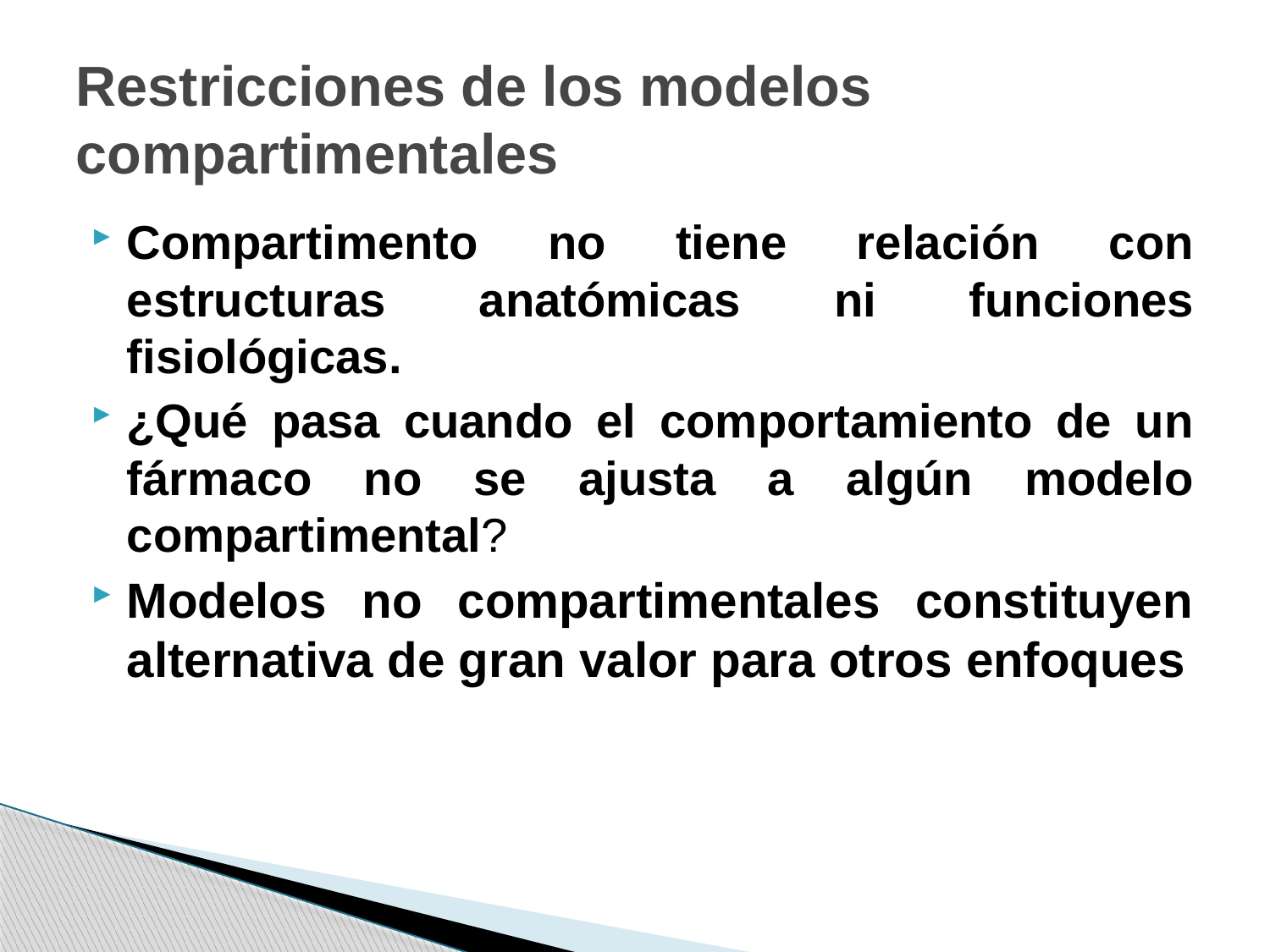

# Restricciones de los modelos compartimentales
Compartimento no tiene relación con estructuras anatómicas ni funciones fisiológicas.
¿Qué pasa cuando el comportamiento de un fármaco no se ajusta a algún modelo compartimental?
Modelos no compartimentales constituyen alternativa de gran valor para otros enfoques